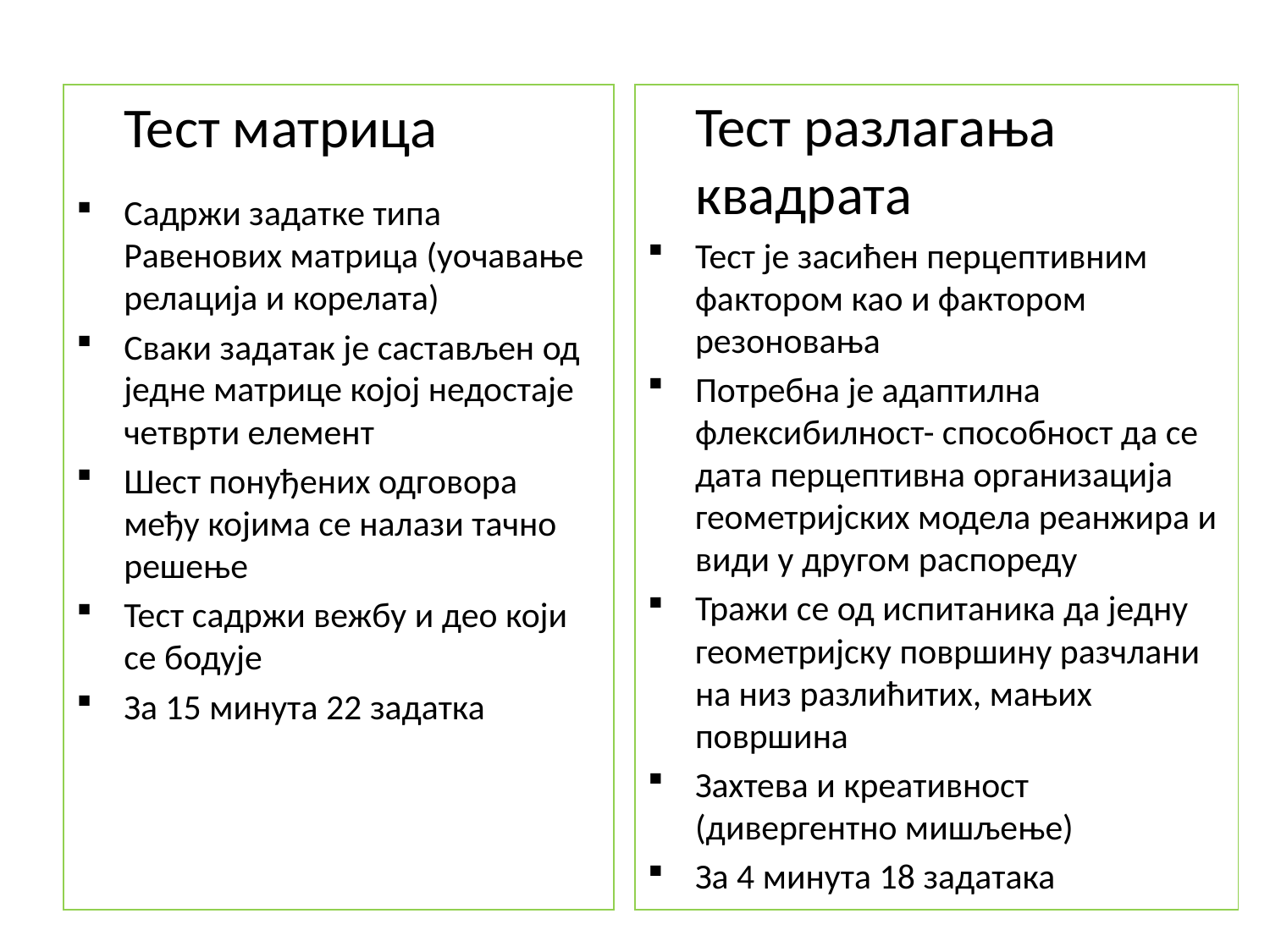

Тест матрица

Садржи задатке типа Равенових матрица (уочавање релација и корелата)
Сваки задатак је састављен од једне матрице којој недостаје четврти елемент
Шест понуђених одговора међу којима се налази тачно решење
Тест садржи вежбу и део који се бодује
За 15 минута 22 задатка

	Тест разлагања квадрата
Тест је засићен перцептивним фактором као и фактором резоновања
Потребна је адаптилна флексибилност- способност да се дата перцептивна организација геометријских модела реанжира и види у другом распореду
Тражи се од испитаника да једну геометријску површину разчлани на низ разлићитих, мањих површина
Захтева и креативност (дивергентно мишљење)
За 4 минута 18 задатака